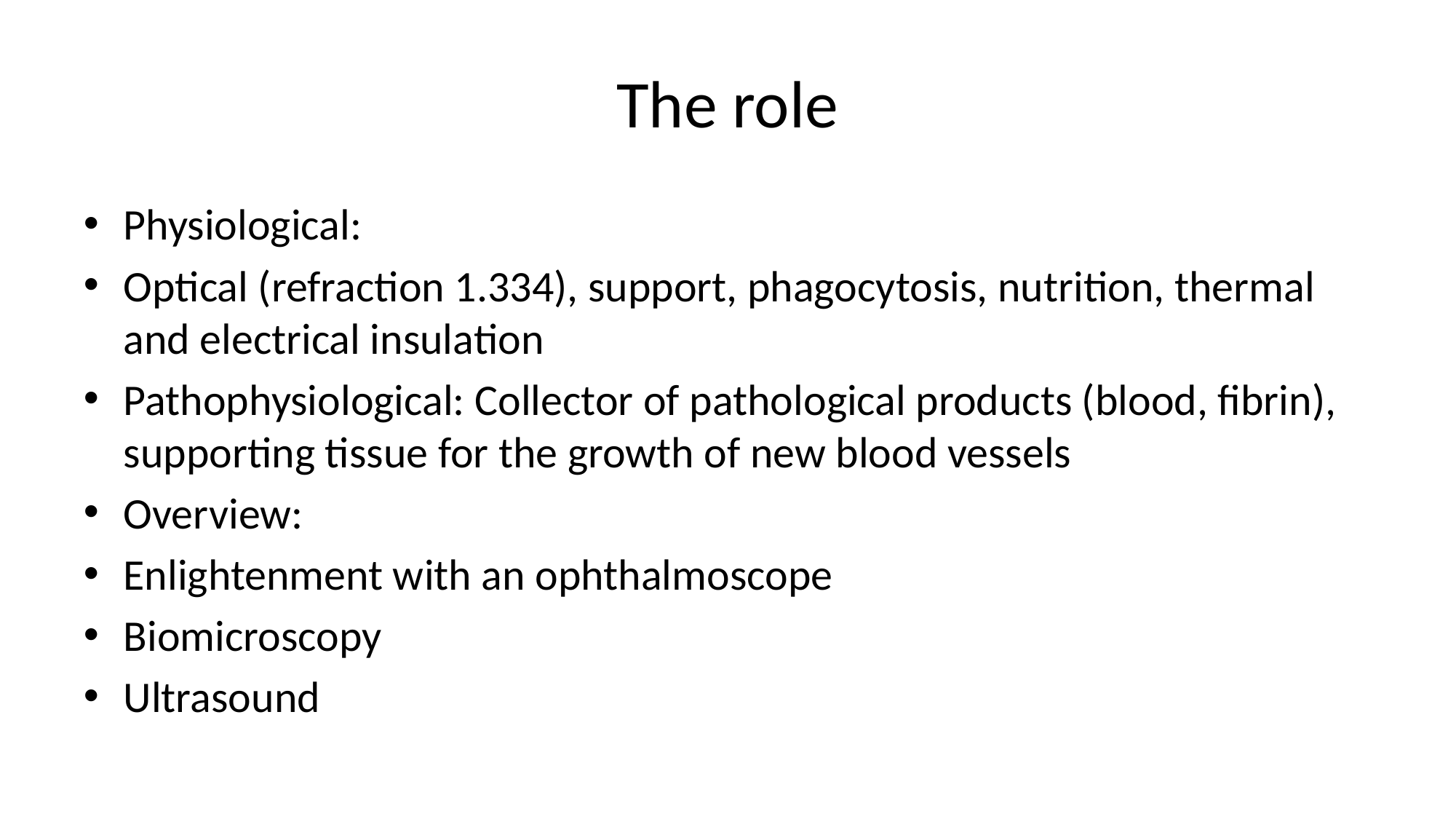

# The role
Physiological:
Optical (refraction 1.334), support, phagocytosis, nutrition, thermal and electrical insulation
Pathophysiological: Collector of pathological products (blood, fibrin), supporting tissue for the growth of new blood vessels
Overview:
Enlightenment with an ophthalmoscope
Biomicroscopy
Ultrasound